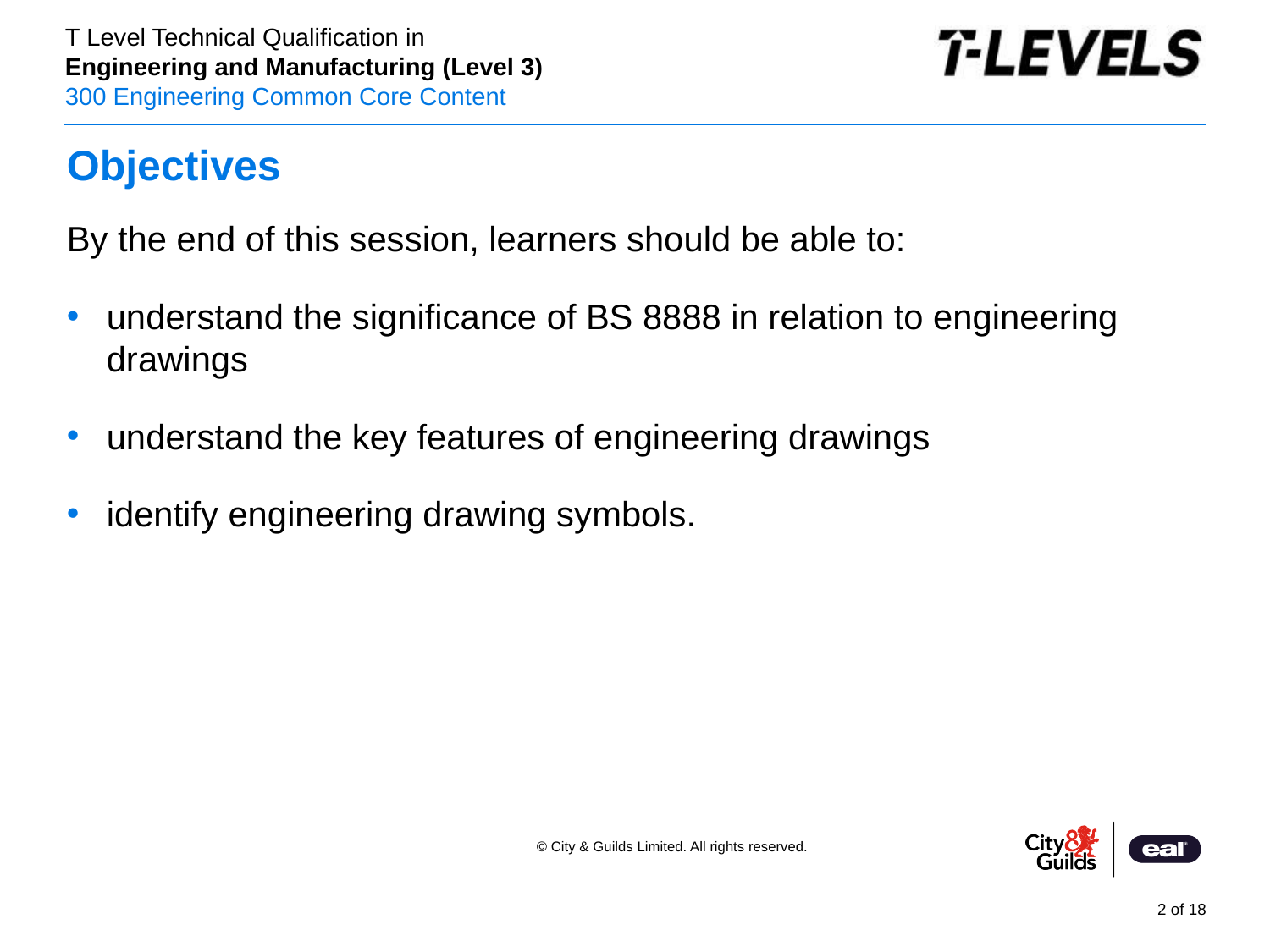

Objectives
By the end of this session, learners should be able to:
understand the significance of BS 8888 in relation to engineering drawings
understand the key features of engineering drawings
identify engineering drawing symbols.

PowerPoint presentation